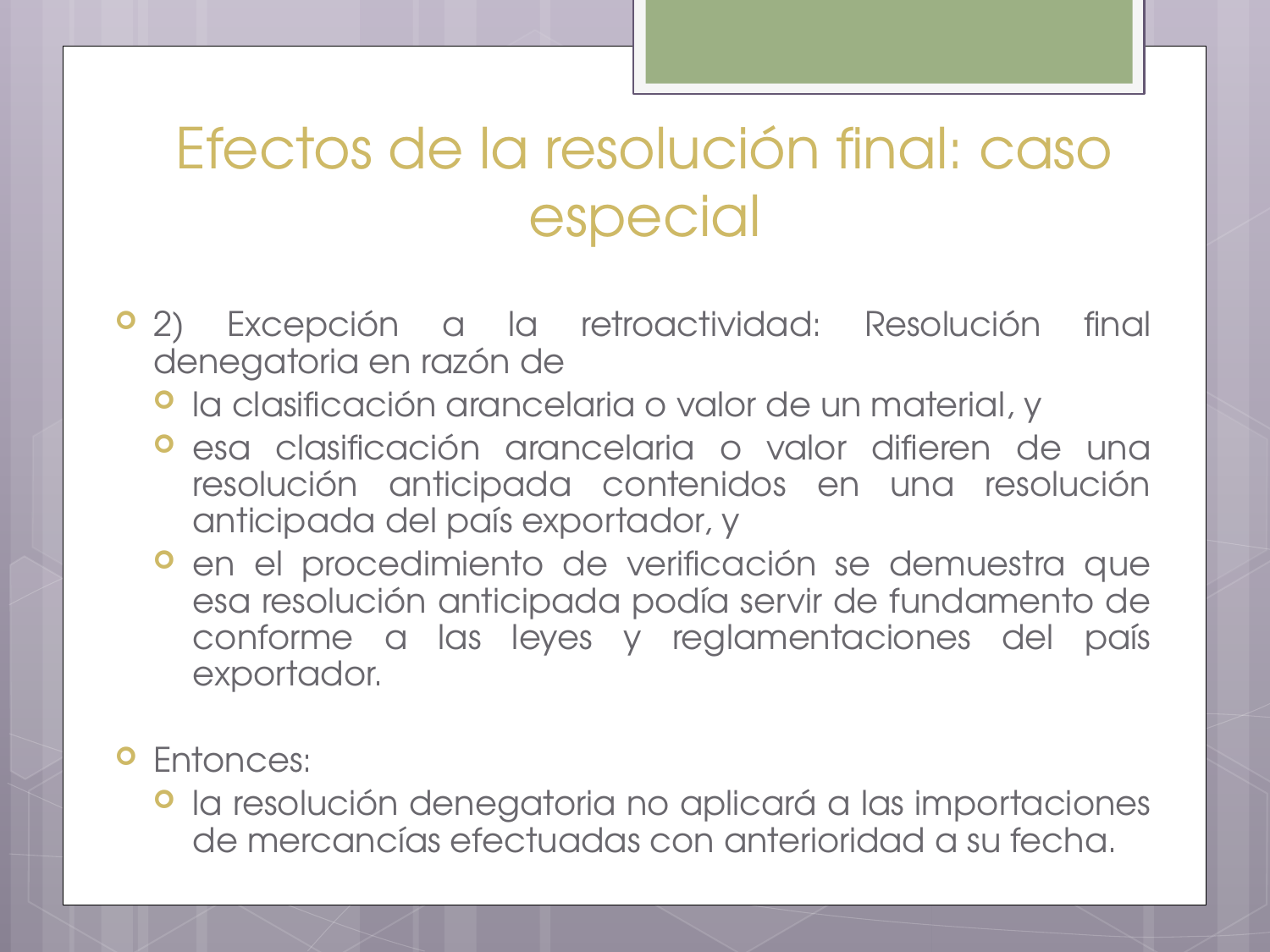

# Efectos de la resolución final: caso especial

2) Excepción a la retroactividad: Resolución final denegatoria en razón de
la clasificación arancelaria o valor de un material, y
esa clasificación arancelaria o valor difieren de una resolución anticipada contenidos en una resolución anticipada del país exportador, y
en el procedimiento de verificación se demuestra que esa resolución anticipada podía servir de fundamento de conforme a las leyes y reglamentaciones del país exportador.

Entonces:
la resolución denegatoria no aplicará a las importaciones de mercancías efectuadas con anterioridad a su fecha.